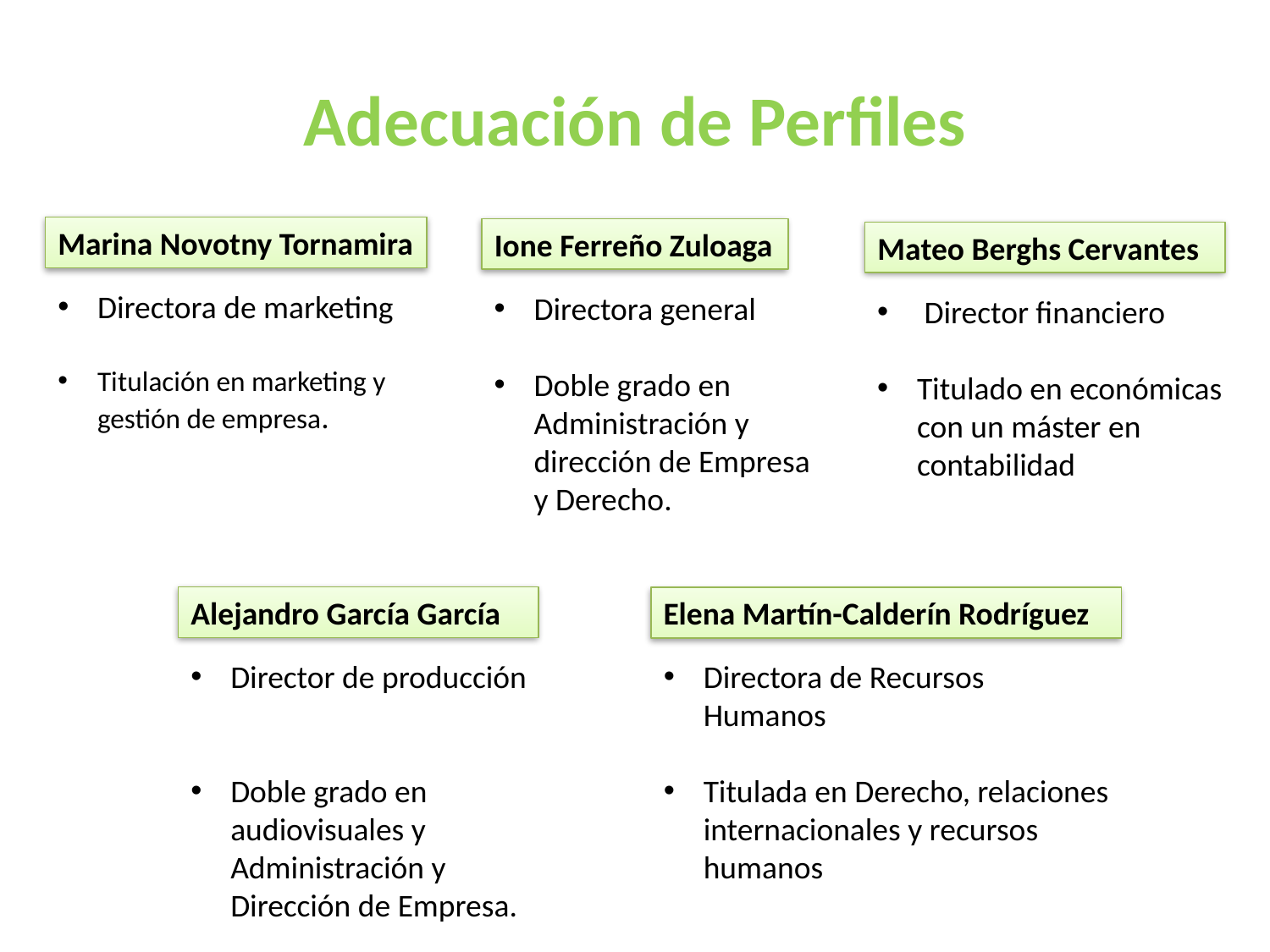

# Adecuación de Perfiles
Marina Novotny Tornamira
Ione Ferreño Zuloaga
Mateo Berghs Cervantes
Directora de marketing

Titulación en marketing y gestión de empresa.

Directora general

Doble grado en Administración y dirección de Empresa y Derecho.
 Director financiero

Titulado en económicas con un máster en contabilidad
Alejandro García García
Elena Martín-Calderín Rodríguez
Director de producción

Doble grado en audiovisuales y Administración y Dirección de Empresa.
Directora de Recursos Humanos

Titulada en Derecho, relaciones internacionales y recursos humanos